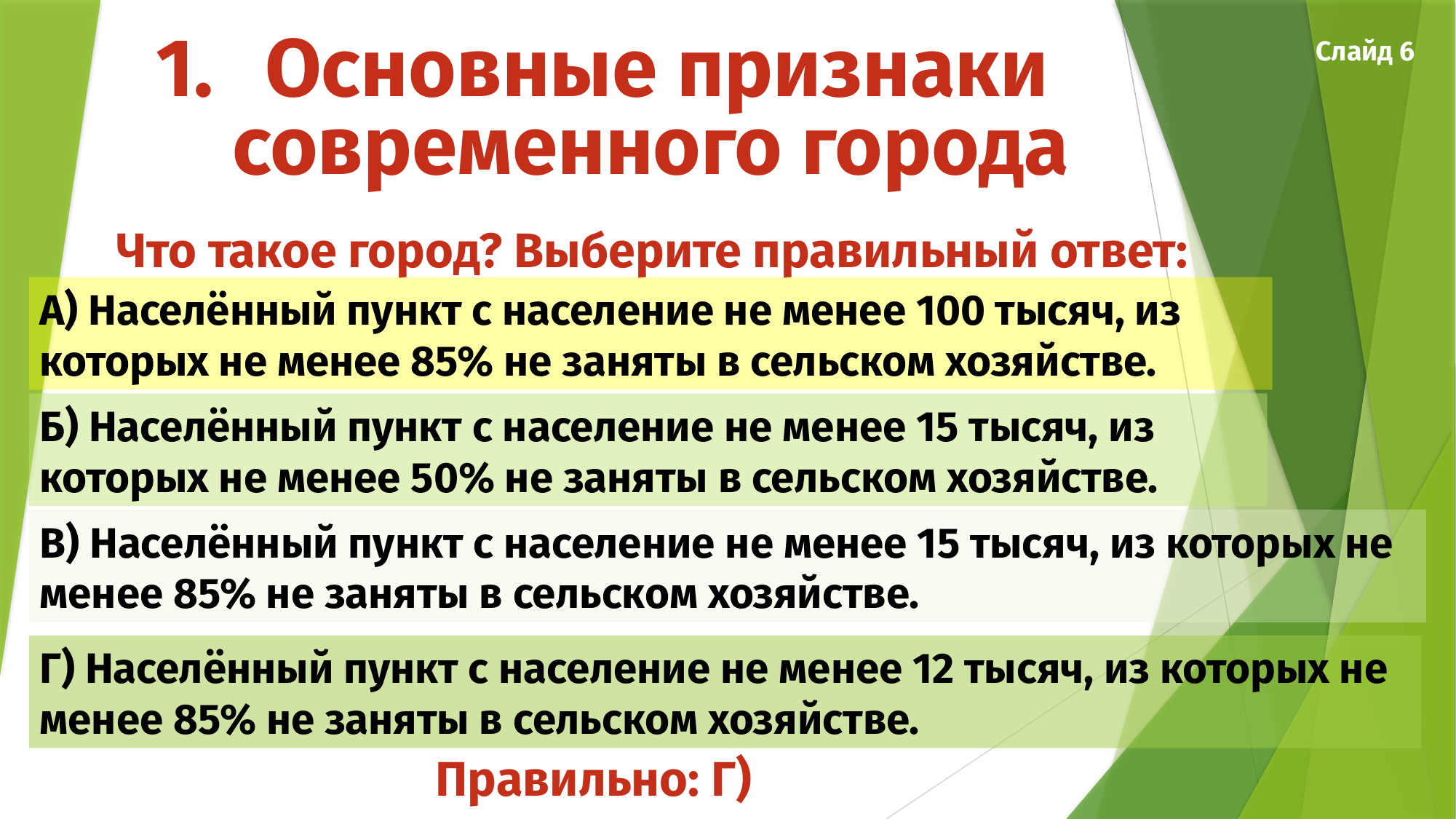

Основные признаки
    современного города
Слайд 6
Что такое город? Выберите правильный ответ:
А) Населённый пункт с население не менее 100 тысяч, из которых не менее 85% не заняты в сельском хозяйстве.
Б) Населённый пункт с население не менее 15 тысяч, из которых не менее 50% не заняты в сельском хозяйстве.
В) Населённый пункт с население не менее 15 тысяч, из которых не менее 85% не заняты в сельском хозяйстве.
Г) Населённый пункт с население не менее 12 тысяч, из которых не менее 85% не заняты в сельском хозяйстве.
Правильно: Г)